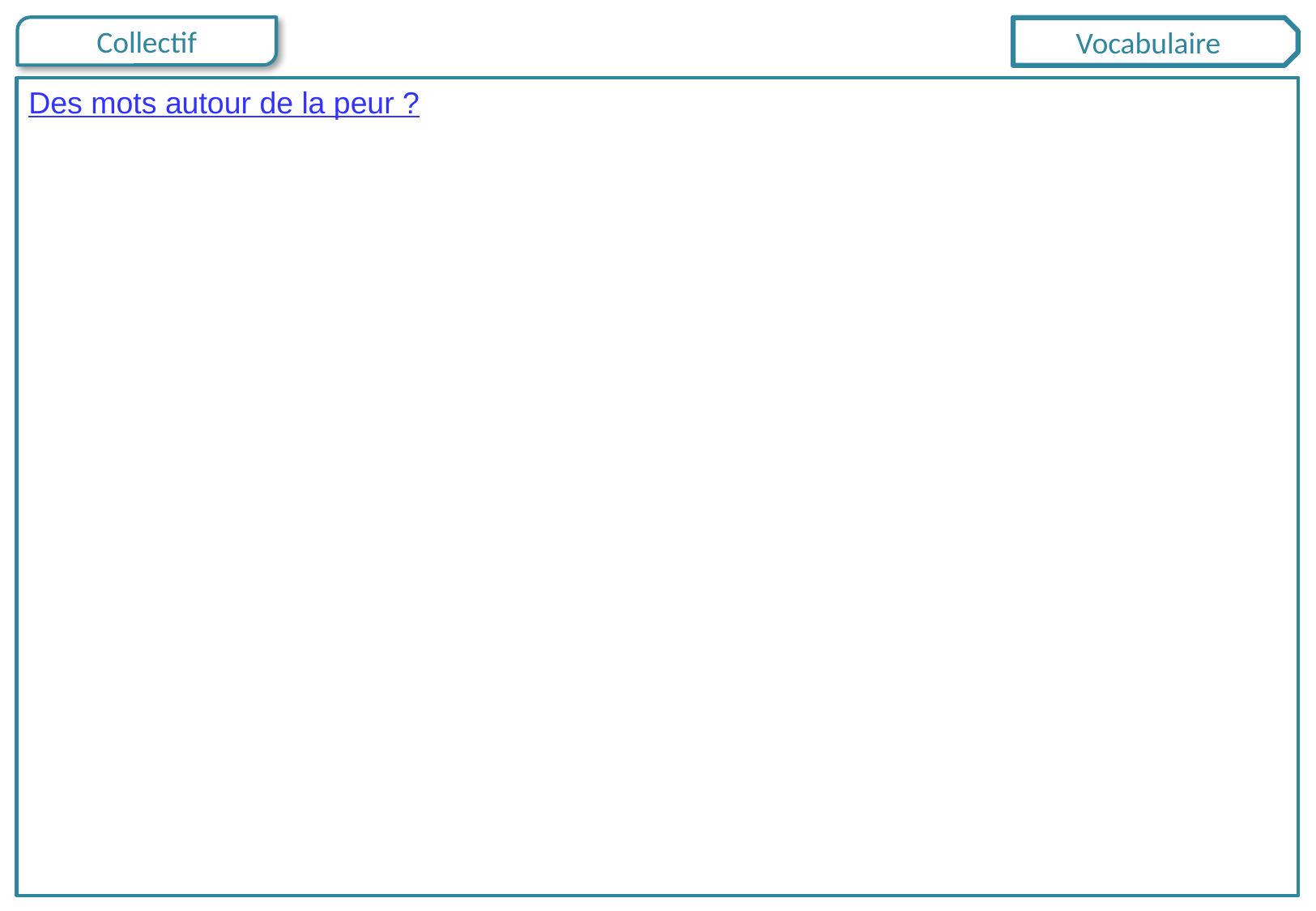

Vocabulaire
Des mots autour de la peur ?